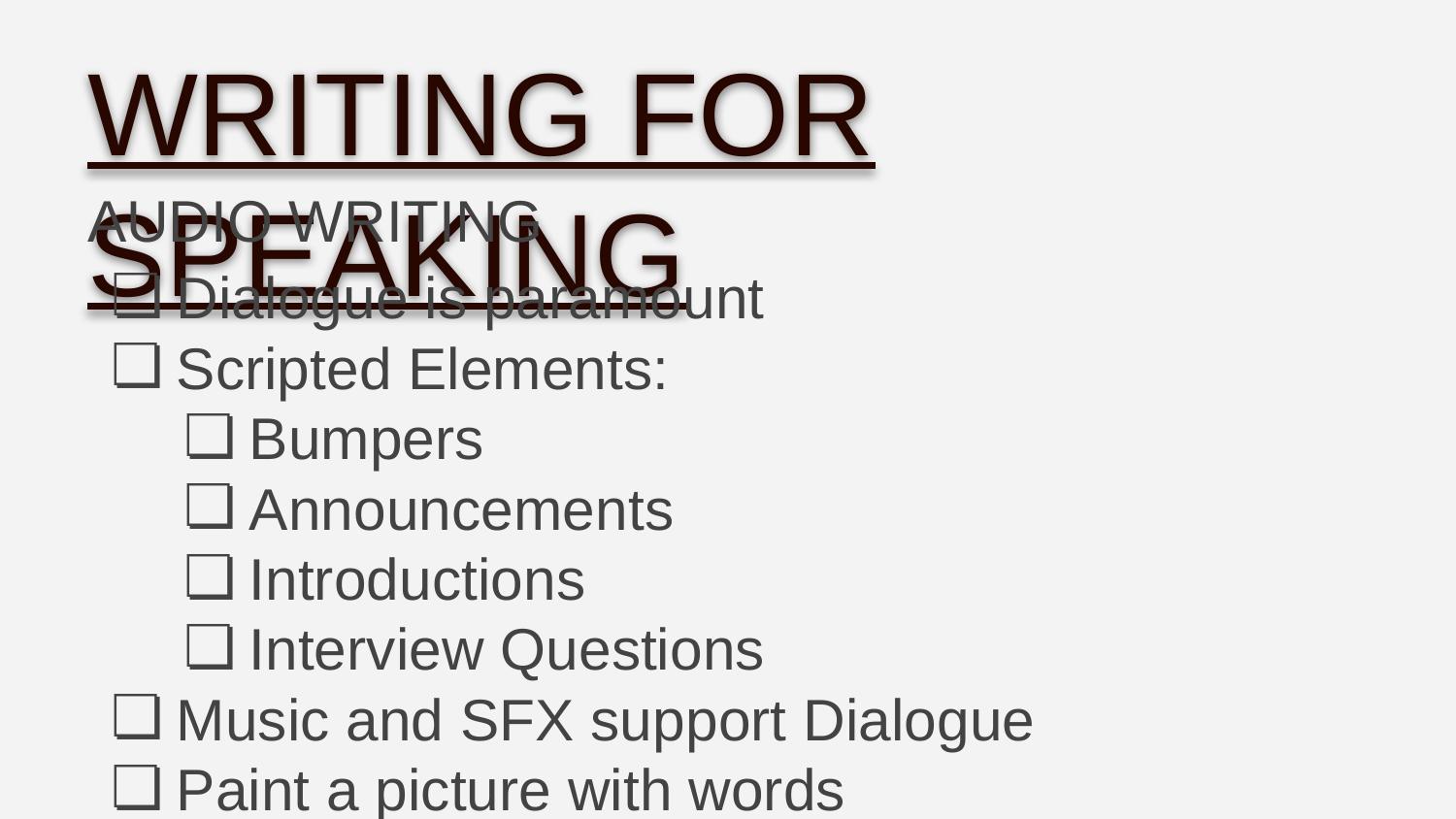

WRITING FOR SPEAKING
AUDIO WRITING
Dialogue is paramount
Scripted Elements:
Bumpers
Announcements
Introductions
Interview Questions
Music and SFX support Dialogue
Paint a picture with words